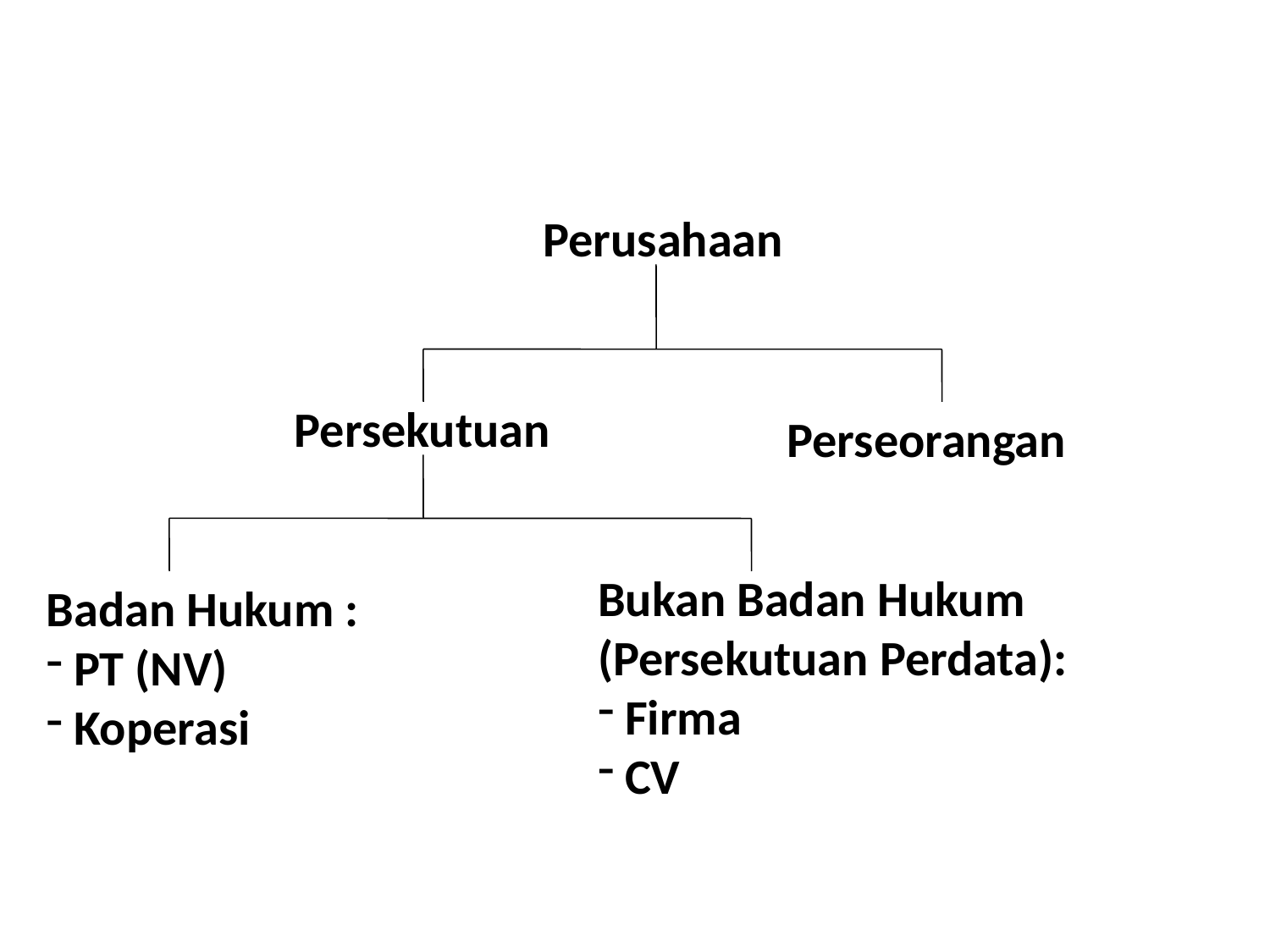

Perusahaan

Persekutuan
Perseorangan

Bukan Badan Hukum
(Persekutuan Perdata):
 Firma
 CV
Badan Hukum :
 PT (NV)
 Koperasi